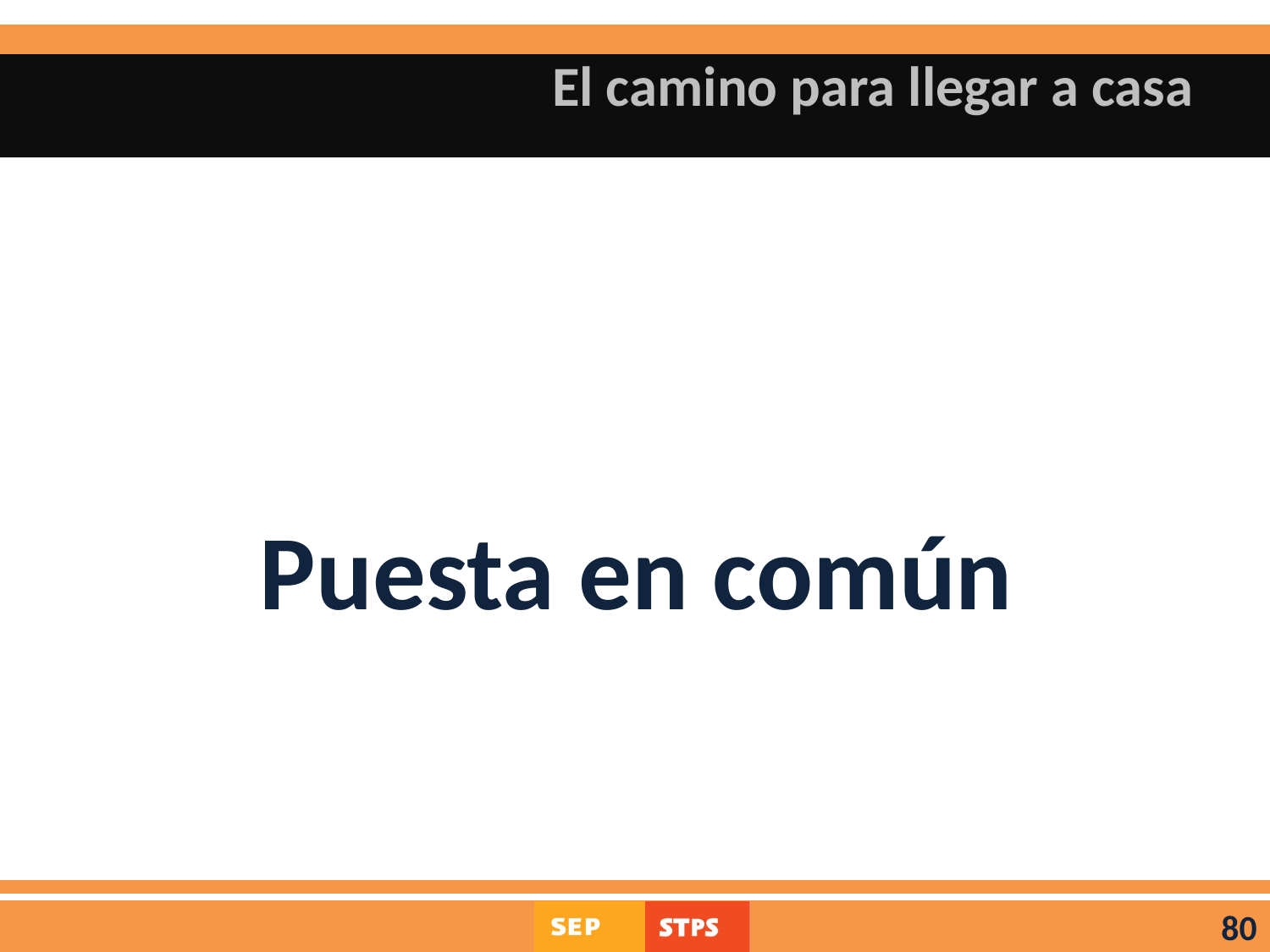

# El camino para llegar a casa
Puesta en común
80